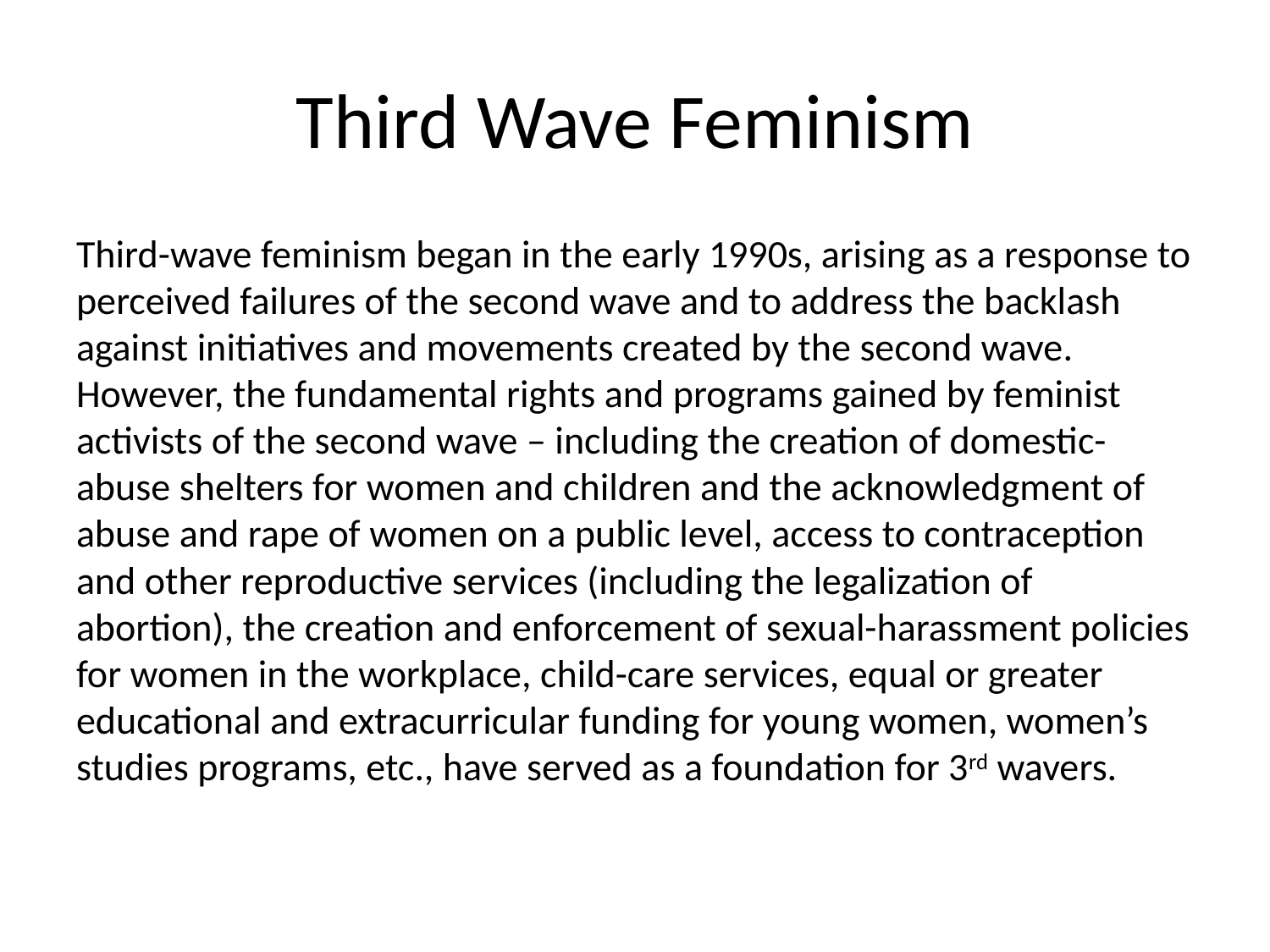

# Third Wave Feminism
Third-wave feminism began in the early 1990s, arising as a response to perceived failures of the second wave and to address the backlash against initiatives and movements created by the second wave. However, the fundamental rights and programs gained by feminist activists of the second wave – including the creation of domestic-abuse shelters for women and children and the acknowledgment of abuse and rape of women on a public level, access to contraception and other reproductive services (including the legalization of abortion), the creation and enforcement of sexual-harassment policies for women in the workplace, child-care services, equal or greater educational and extracurricular funding for young women, women’s studies programs, etc., have served as a foundation for 3rd wavers.